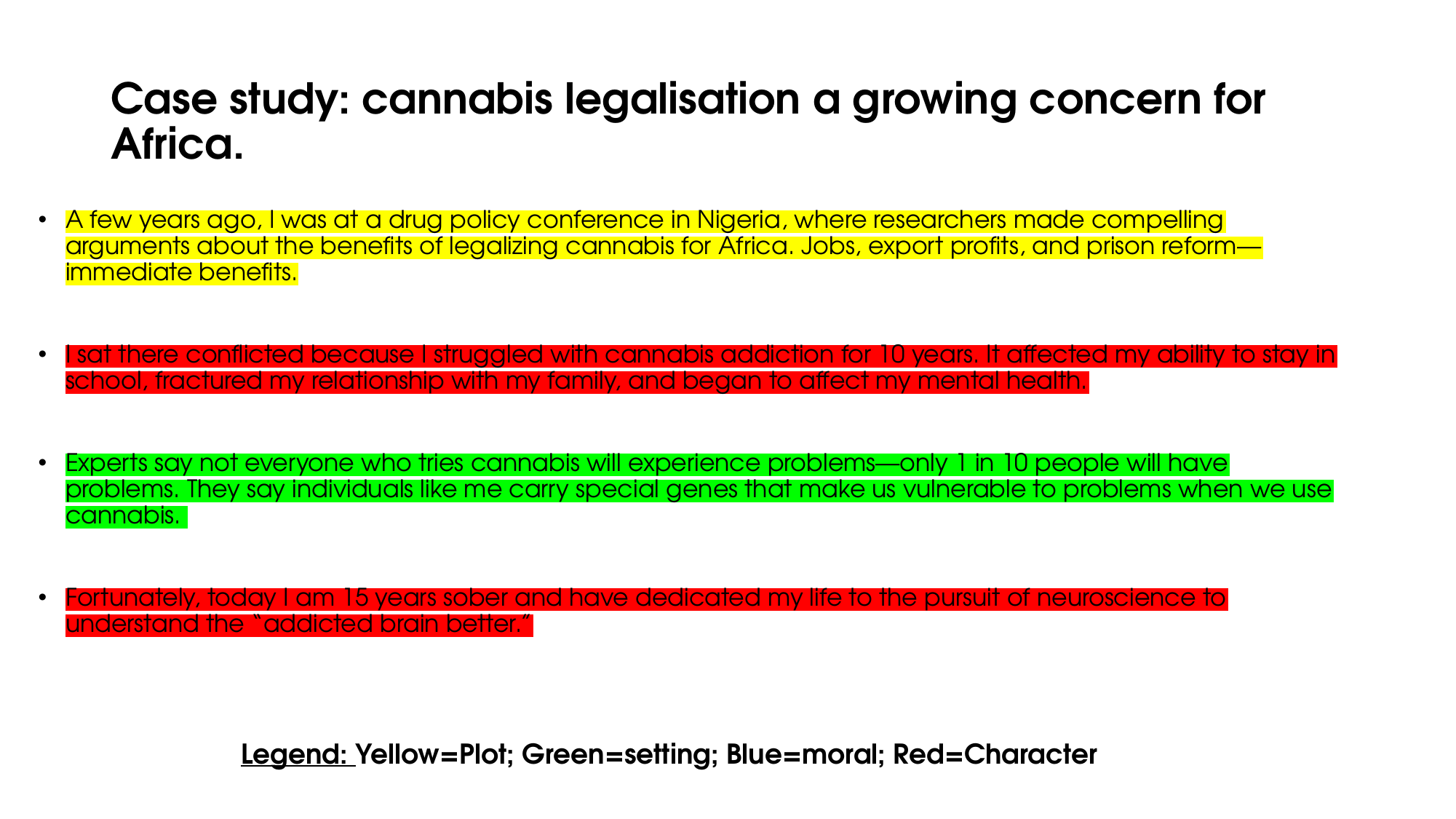

# Case study: cannabis legalisation a growing concern for Africa.
A few years ago, I was at a drug policy conference in Nigeria, where researchers made compelling arguments about the benefits of legalizing cannabis for Africa. Jobs, export profits, and prison reform—immediate benefits.

I sat there conflicted because I struggled with cannabis addiction for 10 years. It affected my ability to stay in school, fractured my relationship with my family, and began to affect my mental health.

Experts say not everyone who tries cannabis will experience problems—only 1 in 10 people will have problems. They say individuals like me carry special genes that make us vulnerable to problems when we use cannabis.

Fortunately, today I am 15 years sober and have dedicated my life to the pursuit of neuroscience to understand the “addicted brain better.”

Legend: Yellow=Plot; Green=setting; Blue=moral; Red=Character